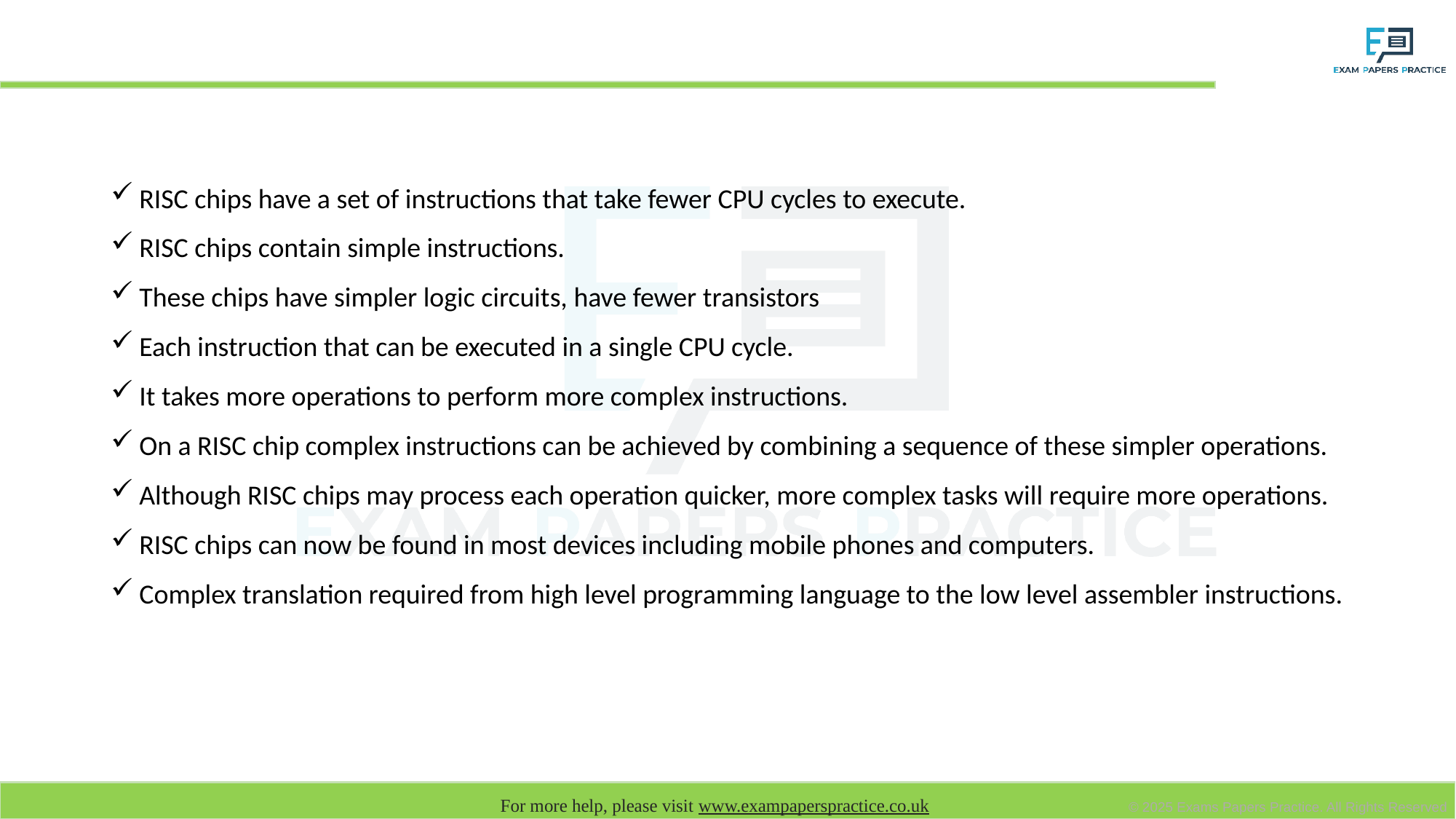

# RISC (Reduced instruction set chips)
RISC chips have a set of instructions that take fewer CPU cycles to execute.
RISC chips contain simple instructions.
These chips have simpler logic circuits, have fewer transistors
Each instruction that can be executed in a single CPU cycle.
It takes more operations to perform more complex instructions.
On a RISC chip complex instructions can be achieved by combining a sequence of these simpler operations.
Although RISC chips may process each operation quicker, more complex tasks will require more operations.
RISC chips can now be found in most devices including mobile phones and computers.
Complex translation required from high level programming language to the low level assembler instructions.